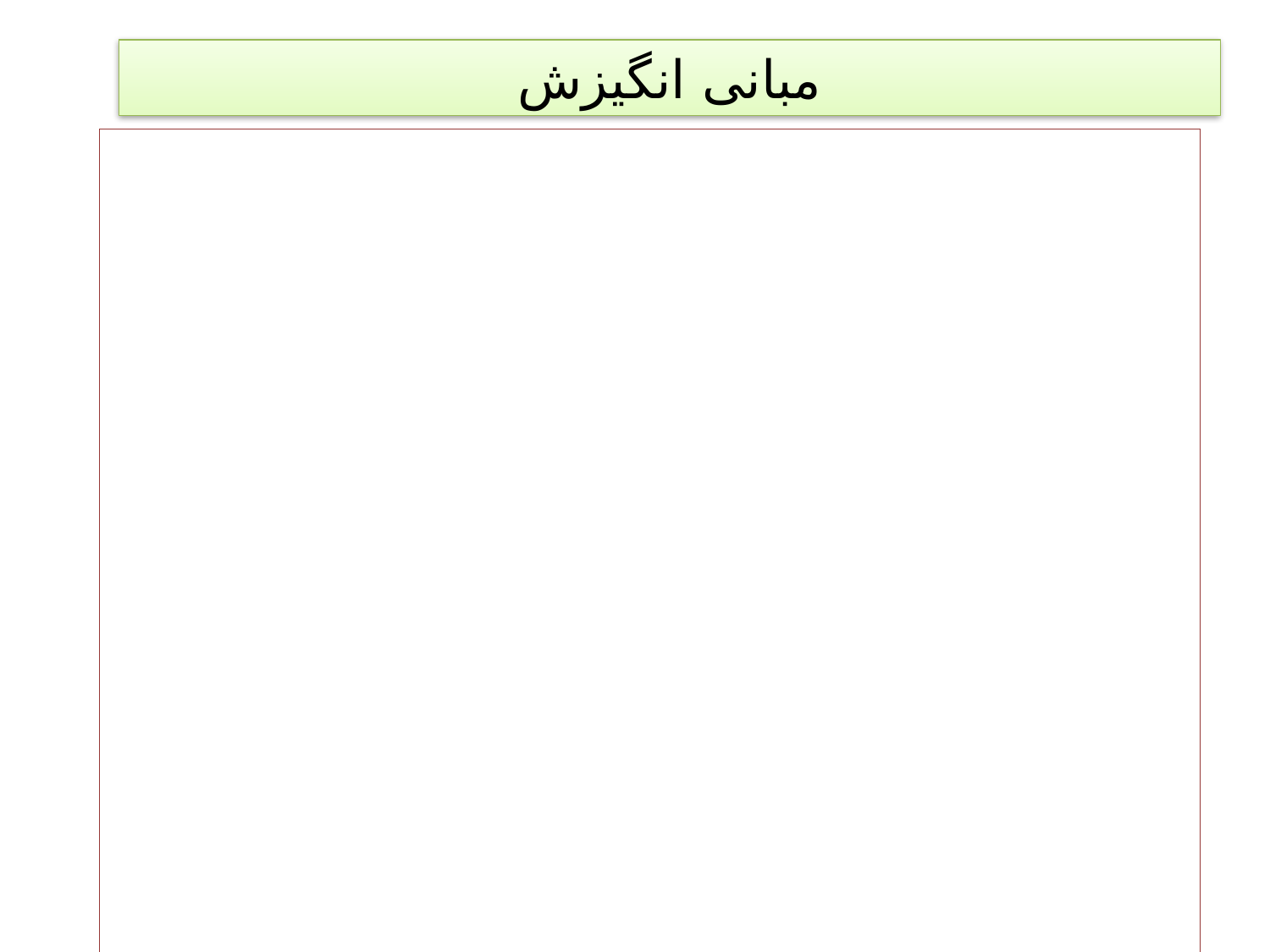

مبانی انگیزش
برخی از مبانی انگیزش:
عوامل مادی و معنوی، ظاهری و باطنی ، غیبی وشهودی
مبانی انگیزش از طریق آگاهی غیبی و وحی نیز قابل اکتشاف است.
ایمان ، ذکر ، عبودیت ، توکل ، یقین و...
خودشناسی و شناخت استعدادهای انسانی